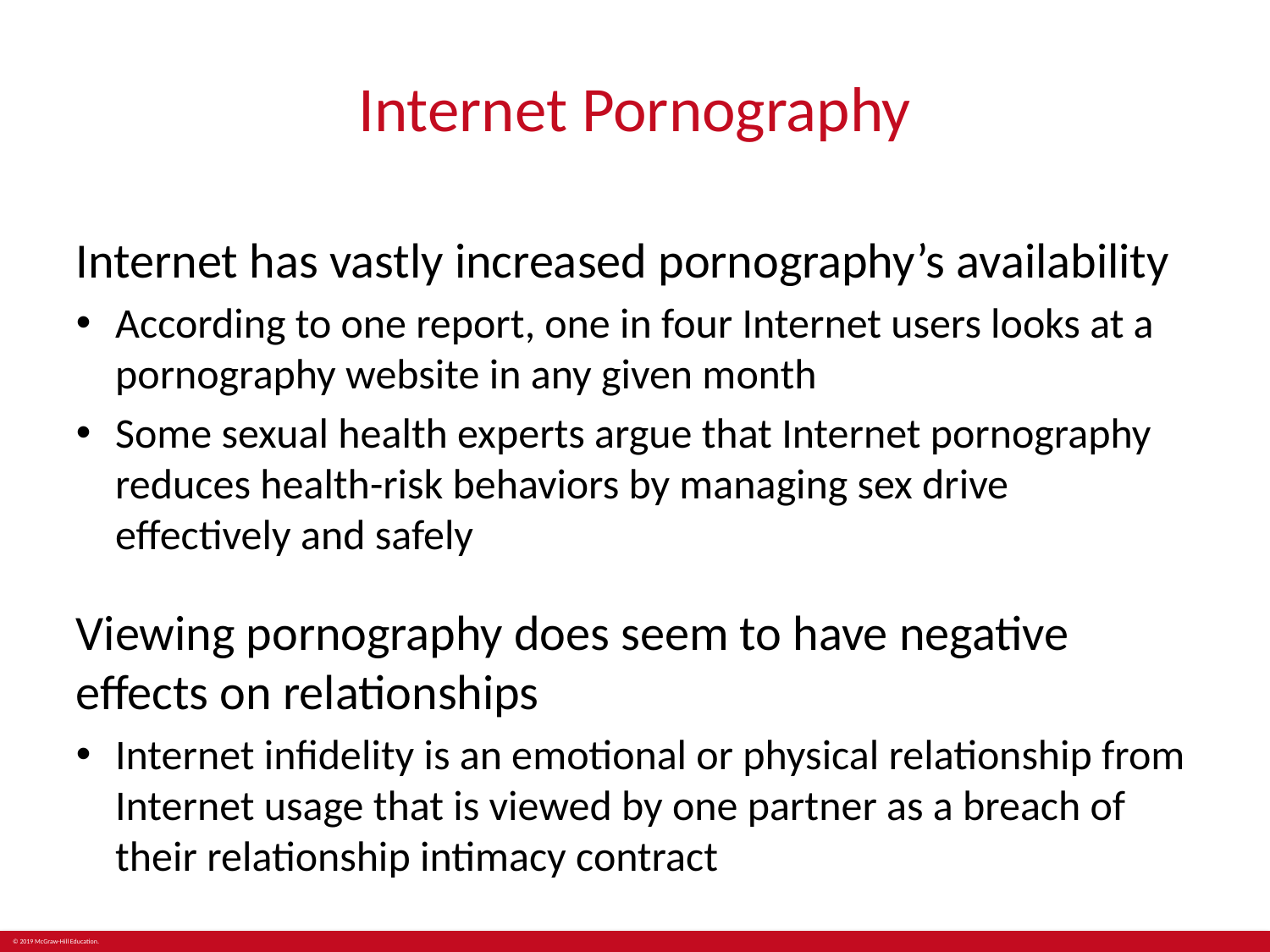

# Internet Pornography
Internet has vastly increased pornography’s availability
According to one report, one in four Internet users looks at a pornography website in any given month
Some sexual health experts argue that Internet pornography reduces health-risk behaviors by managing sex drive effectively and safely
Viewing pornography does seem to have negative effects on relationships
Internet infidelity is an emotional or physical relationship from Internet usage that is viewed by one partner as a breach of their relationship intimacy contract